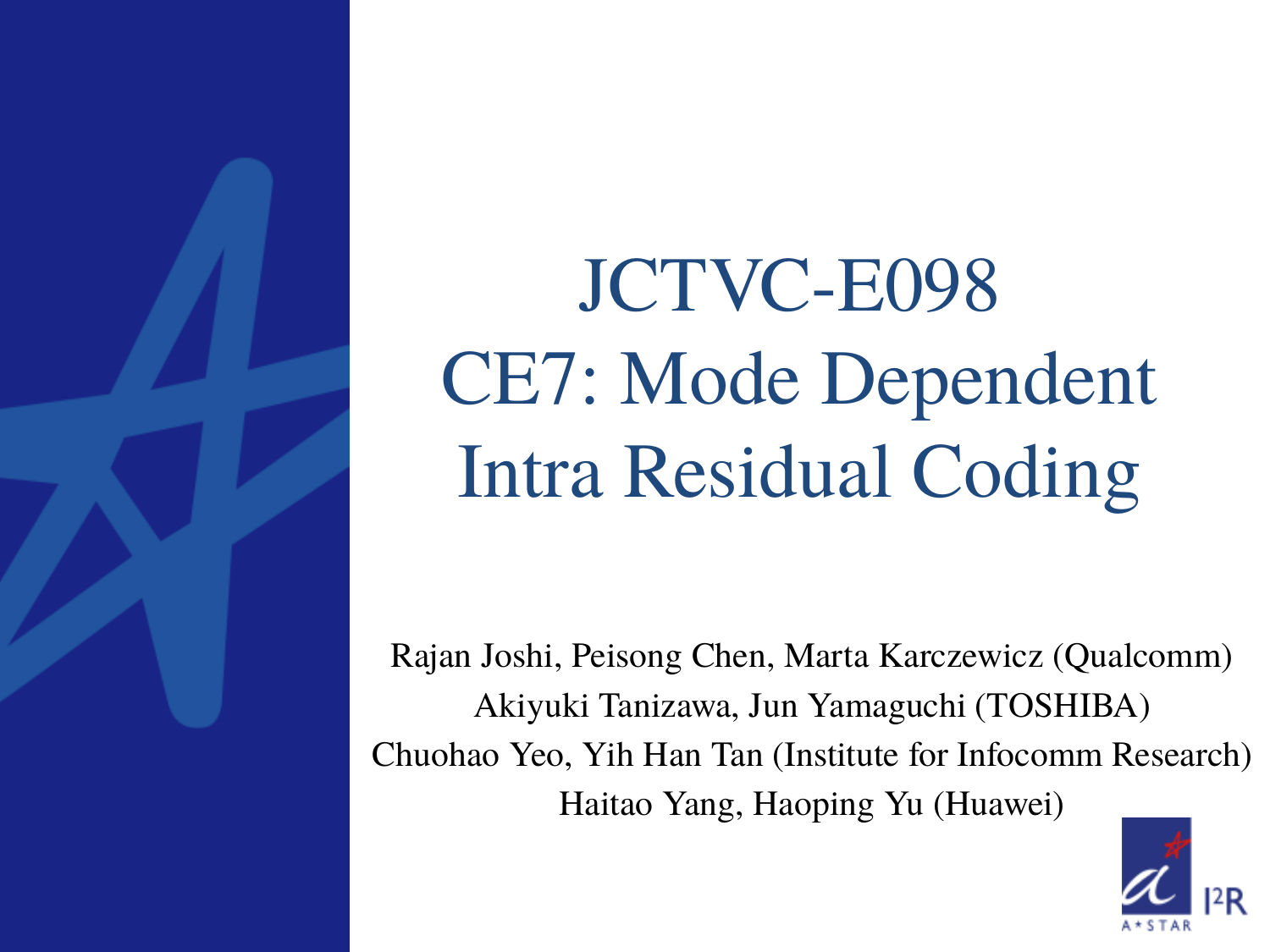

# JCTVC-E098 CE7: Mode Dependent Intra Residual Coding
Rajan Joshi, Peisong Chen, Marta Karczewicz (Qualcomm)
Akiyuki Tanizawa, Jun Yamaguchi (TOSHIBA)
Chuohao Yeo, Yih Han Tan (Institute for Infocomm Research)
Haitao Yang, Haoping Yu (Huawei)